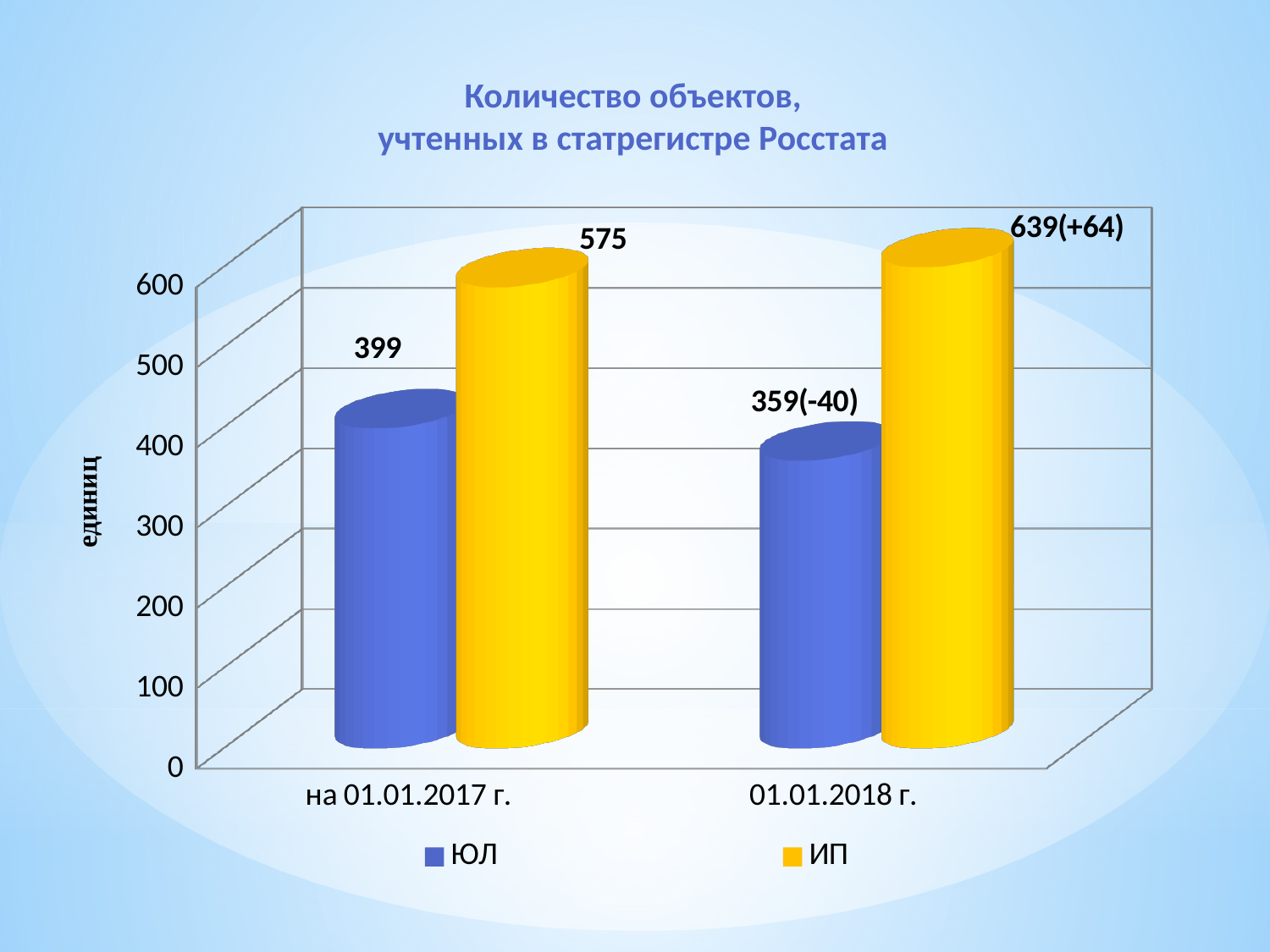

Количество объектов,
учтенных в статрегистре Росстата

[unsupported chart]

единиц